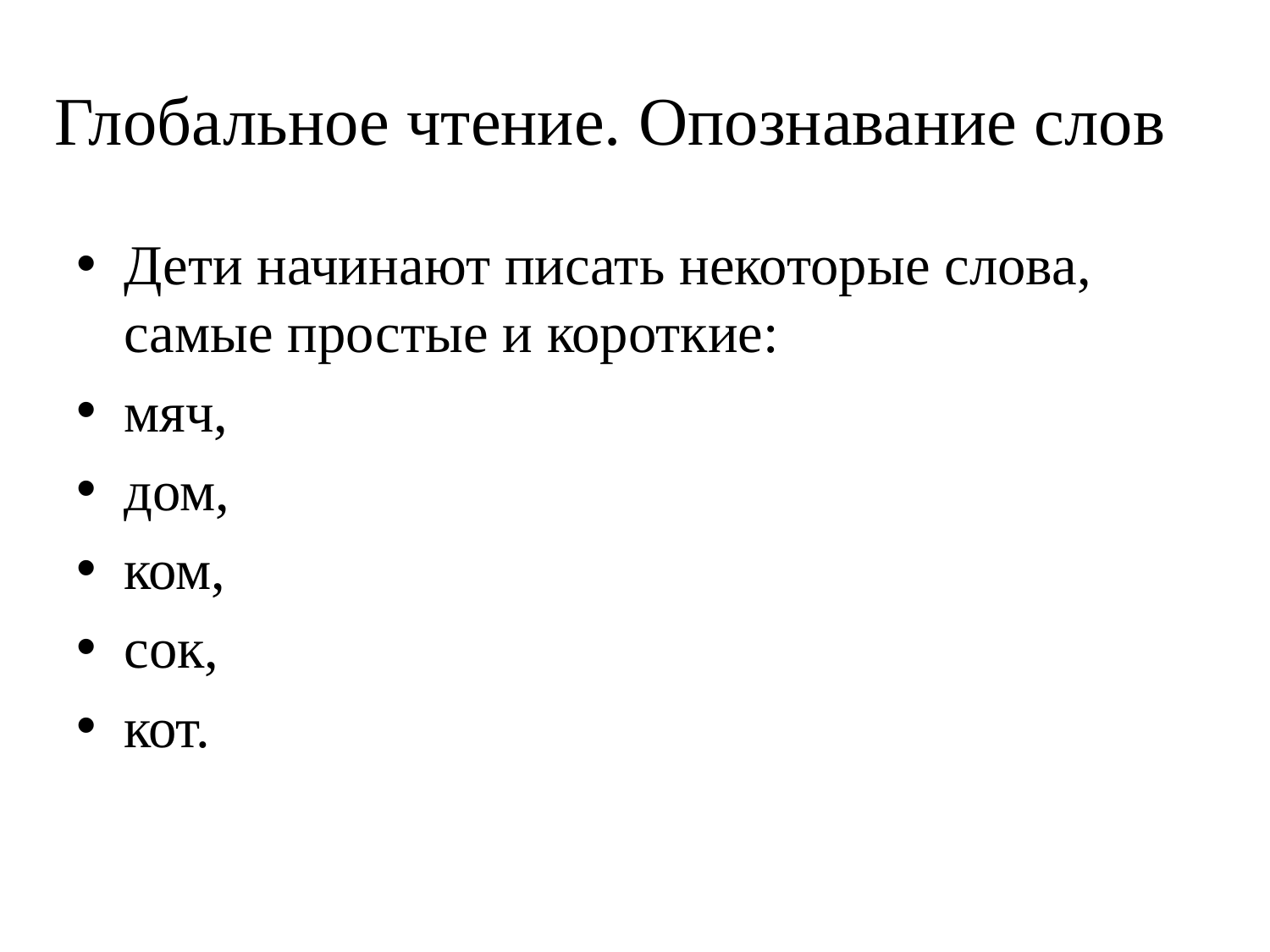

# Глобальное чтение. Опознавание слов
Дети начинают писать некоторые слова, самые простые и короткие:
мяч,
дом,
ком,
сок,
кот.